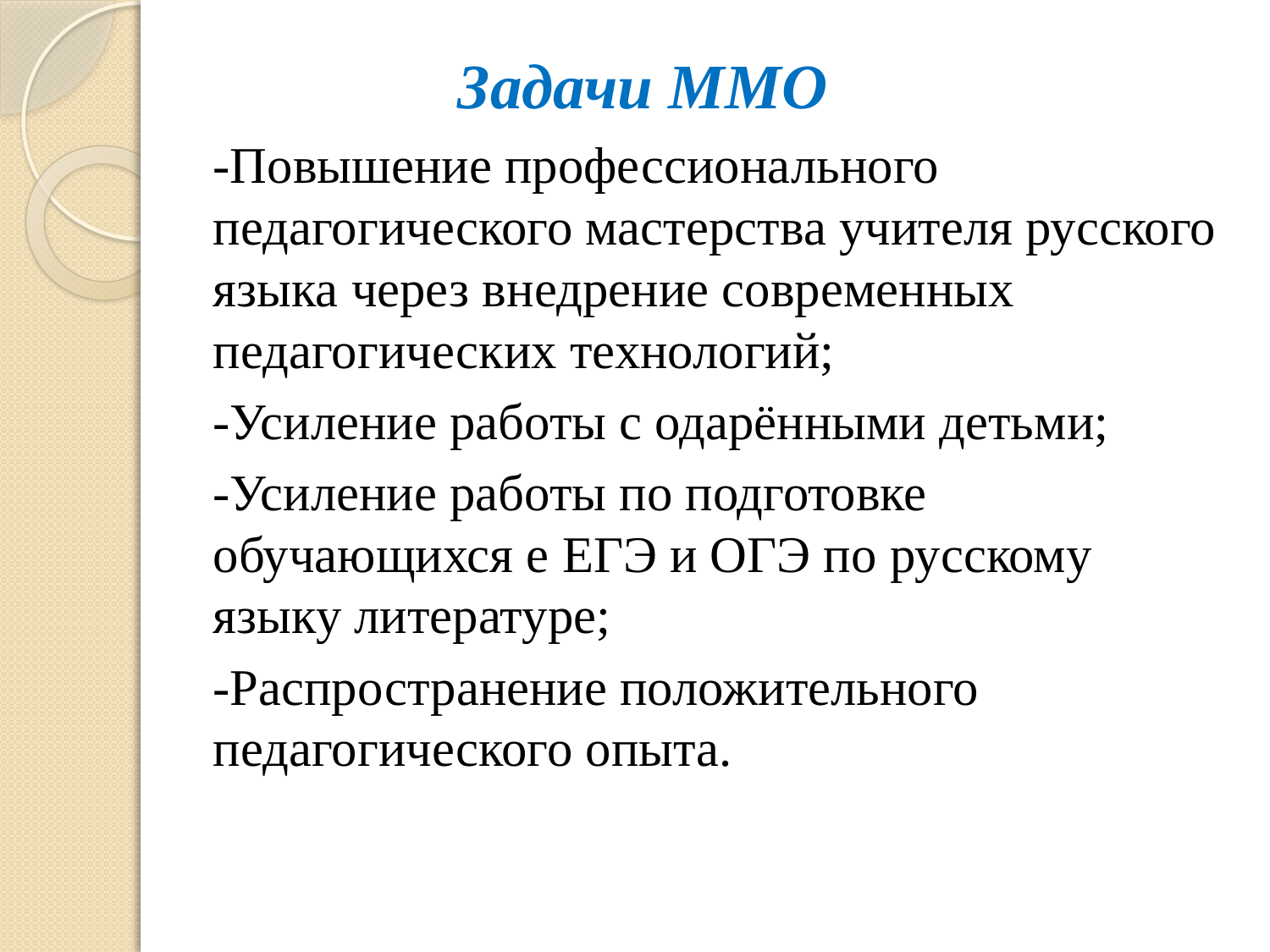

# Задачи ММО

-Повышение профессионального педагогического мастерства учителя русского языка через внедрение современных педагогических технологий;
-Усиление работы с одарёнными детьми;
-Усиление работы по подготовке обучающихся е ЕГЭ и ОГЭ по русскому языку литературе;
-Распространение положительного педагогического опыта.